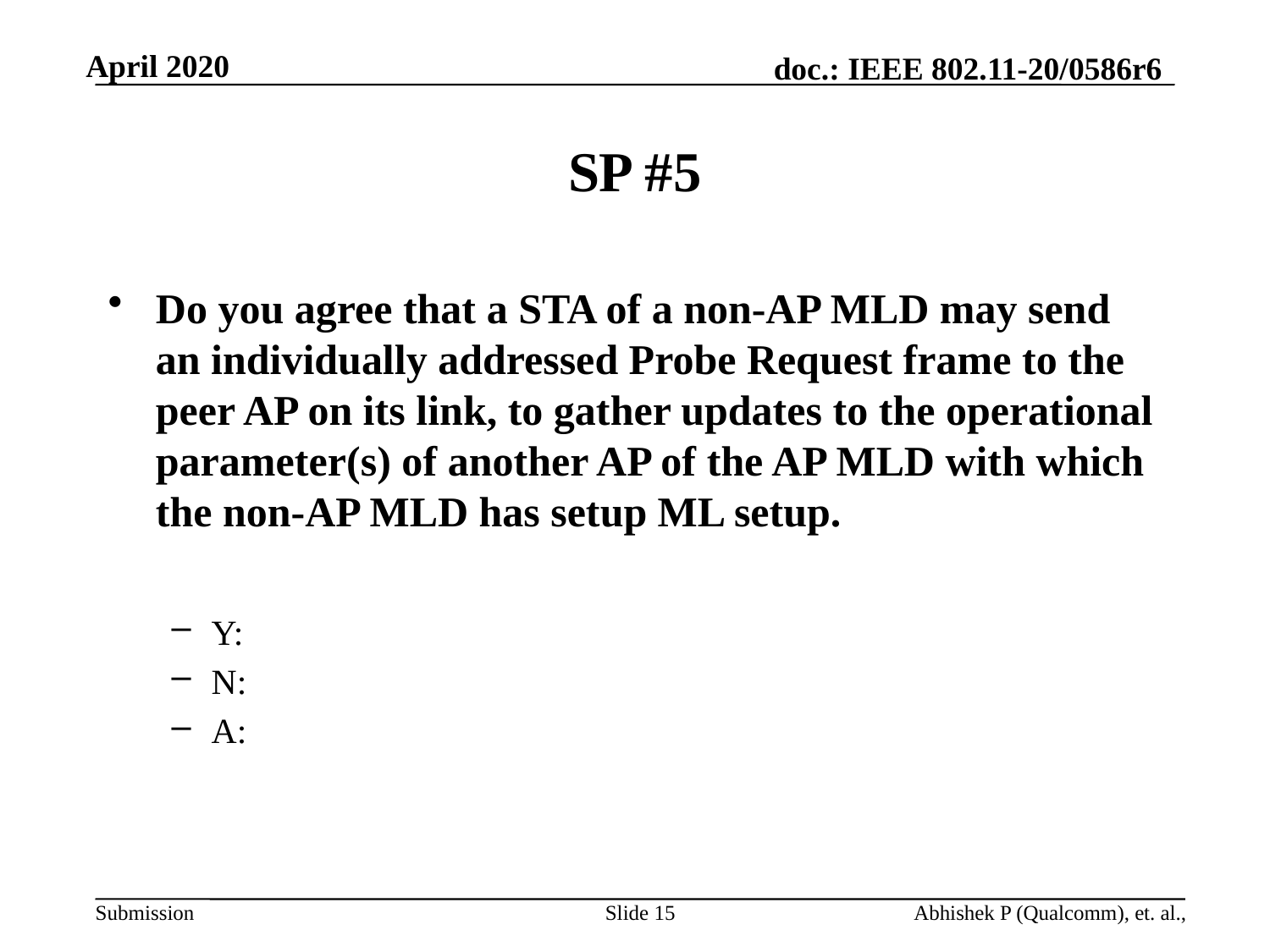

# SP #5
Do you agree that a STA of a non-AP MLD may send an individually addressed Probe Request frame to the peer AP on its link, to gather updates to the operational parameter(s) of another AP of the AP MLD with which the non-AP MLD has setup ML setup.

Y:
N:
A:

Slide 15
Abhishek P (Qualcomm), et. al.,